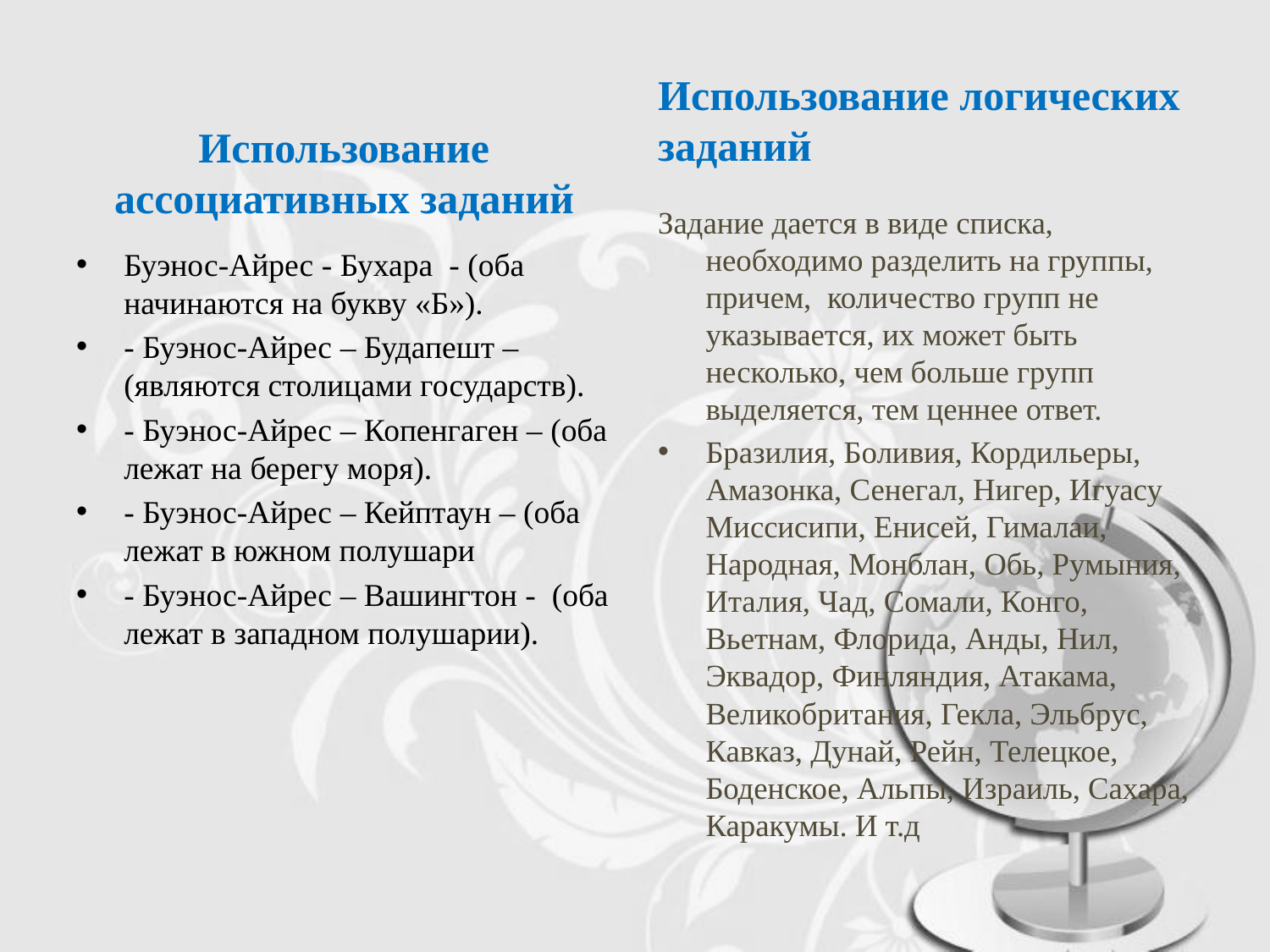

Использование ассоциативных заданий
Использование логических заданий
Задание дается в виде списка, необходимо разделить на группы, причем,  количество групп не указывается, их может быть несколько, чем больше групп выделяется, тем ценнее ответ.
Бразилия, Боливия, Кордильеры, Амазонка, Сенегал, Нигер, Игуасу Миссисипи, Енисей, Гималаи, Народная, Монблан, Обь, Румыния, Италия, Чад, Сомали, Конго, Вьетнам, Флорида, Анды, Нил, Эквадор, Финляндия, Атакама, Великобритания, Гекла, Эльбрус, Кавказ, Дунай, Рейн, Телецкое, Боденское, Альпы, Израиль, Сахара, Каракумы. И т.д

Буэнос-Айрес - Бухара  - (оба начинаются на букву «Б»).
- Буэнос-Айрес – Будапешт – (являются столицами государств).
- Буэнос-Айрес – Копенгаген – (оба лежат на берегу моря).
- Буэнос-Айрес – Кейптаун – (оба лежат в южном полушари
- Буэнос-Айрес – Вашингтон -  (оба лежат в западном полушарии).